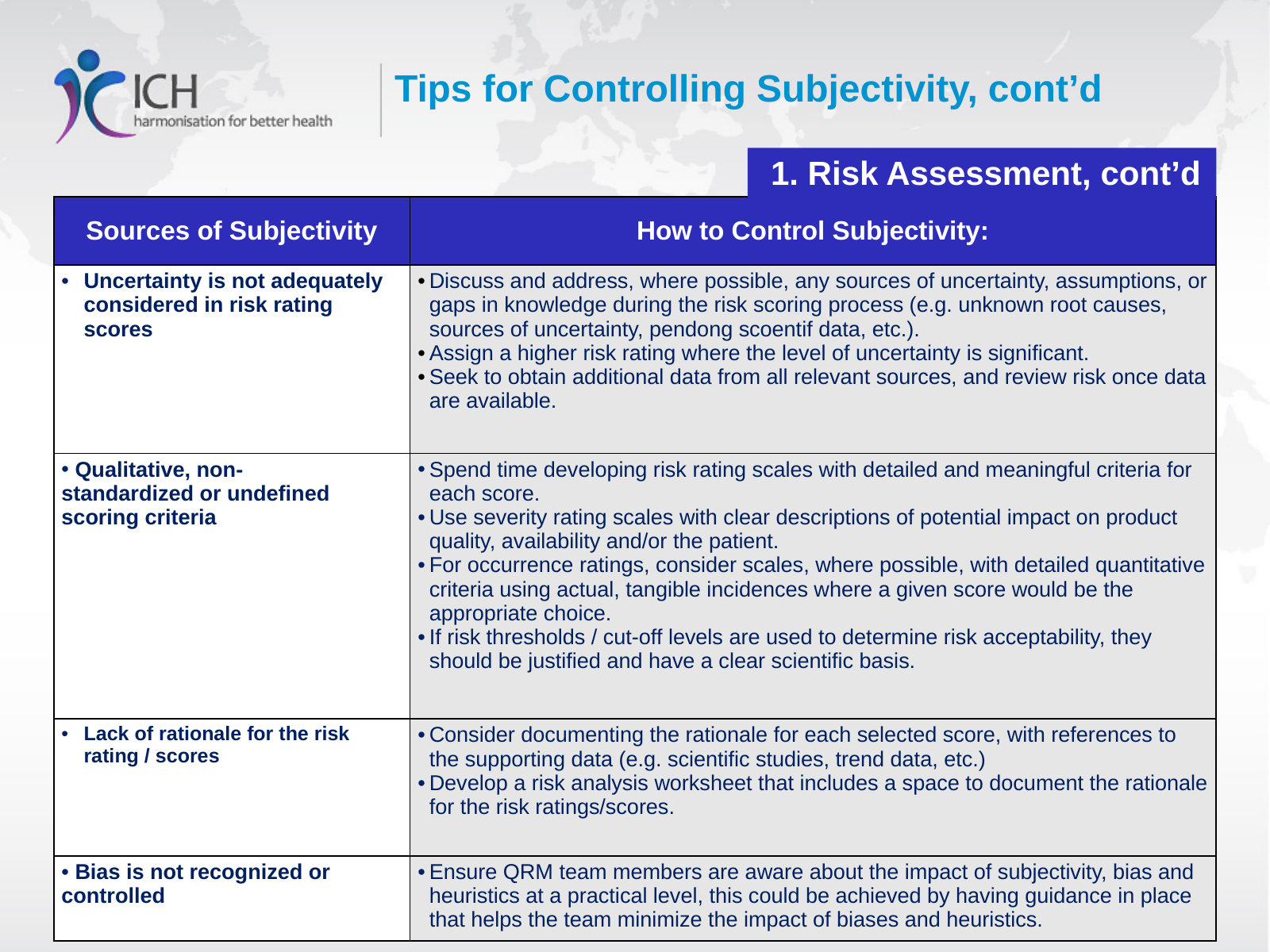

# Tips for Controlling Subjectivity, cont’d
   1. Risk Assessment, cont’d
| Sources of Subjectivity | How to Control Subjectivity:​ |
| --- | --- |
| Uncertainty is not adequately considered in risk rating scores | Discuss and address, where possible, any sources of uncertainty, assumptions, or gaps in knowledge during the risk scoring process (e.g. unknown root causes, sources of uncertainty, pendong scoentif data, etc.). Assign a higher risk rating where the level of uncertainty is significant. Seek to obtain additional data from all relevant sources, and review risk once data are available. |
| Qualitative, non- standardized or undefined scoring criteria ​ | Spend time developing risk rating scales with detailed and meaningful criteria for each score. Use severity rating scales with clear descriptions of potential impact on product quality, availability and/or the patient. For occurrence ratings, consider scales, where possible, with detailed quantitative criteria using actual, tangible incidences where a given score would be the appropriate choice. If risk thresholds / cut-off levels are used to determine risk acceptability, they should be justified and have a clear scientific basis. |
| Lack of rationale for the risk rating / scores | Consider documenting the rationale for each selected score, with references to the supporting data (e.g. scientific studies, trend data, etc.)  Develop a risk analysis worksheet that includes a space to document the rationale for the risk ratings/scores. |
| Bias is not recognized or controlled​ | Ensure QRM team members are aware about the impact of subjectivity, bias and heuristics at a practical level, this could be achieved by having guidance in place that helps the team minimize the impact of biases and heuristics. |

19